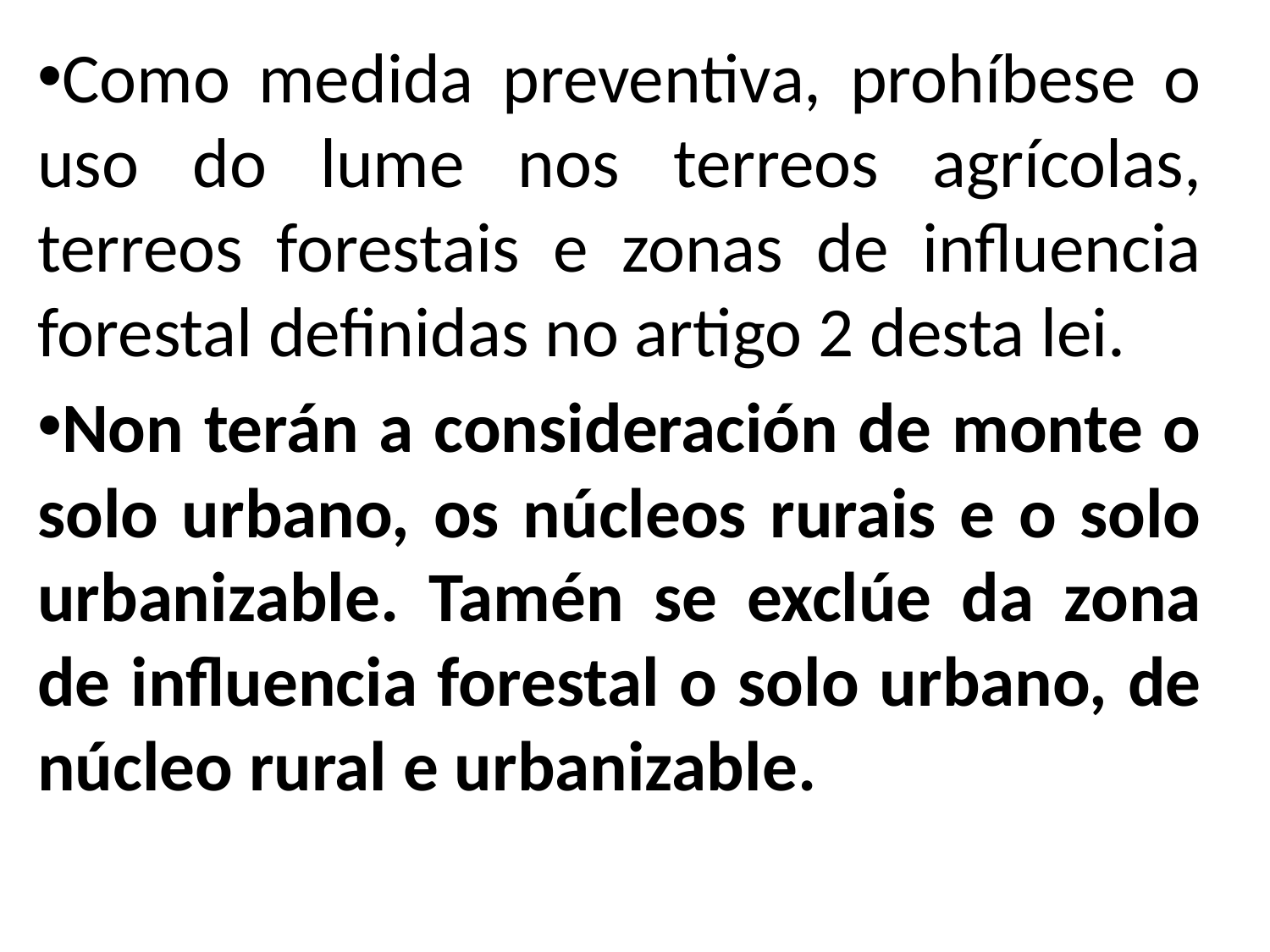

Como medida preventiva, prohíbese o uso do lume nos terreos agrícolas, terreos forestais e zonas de influencia forestal definidas no artigo 2 desta lei.
Non terán a consideración de monte o solo urbano, os núcleos rurais e o solo urbanizable. Tamén se exclúe da zona de influencia forestal o solo urbano, de núcleo rural e urbanizable.